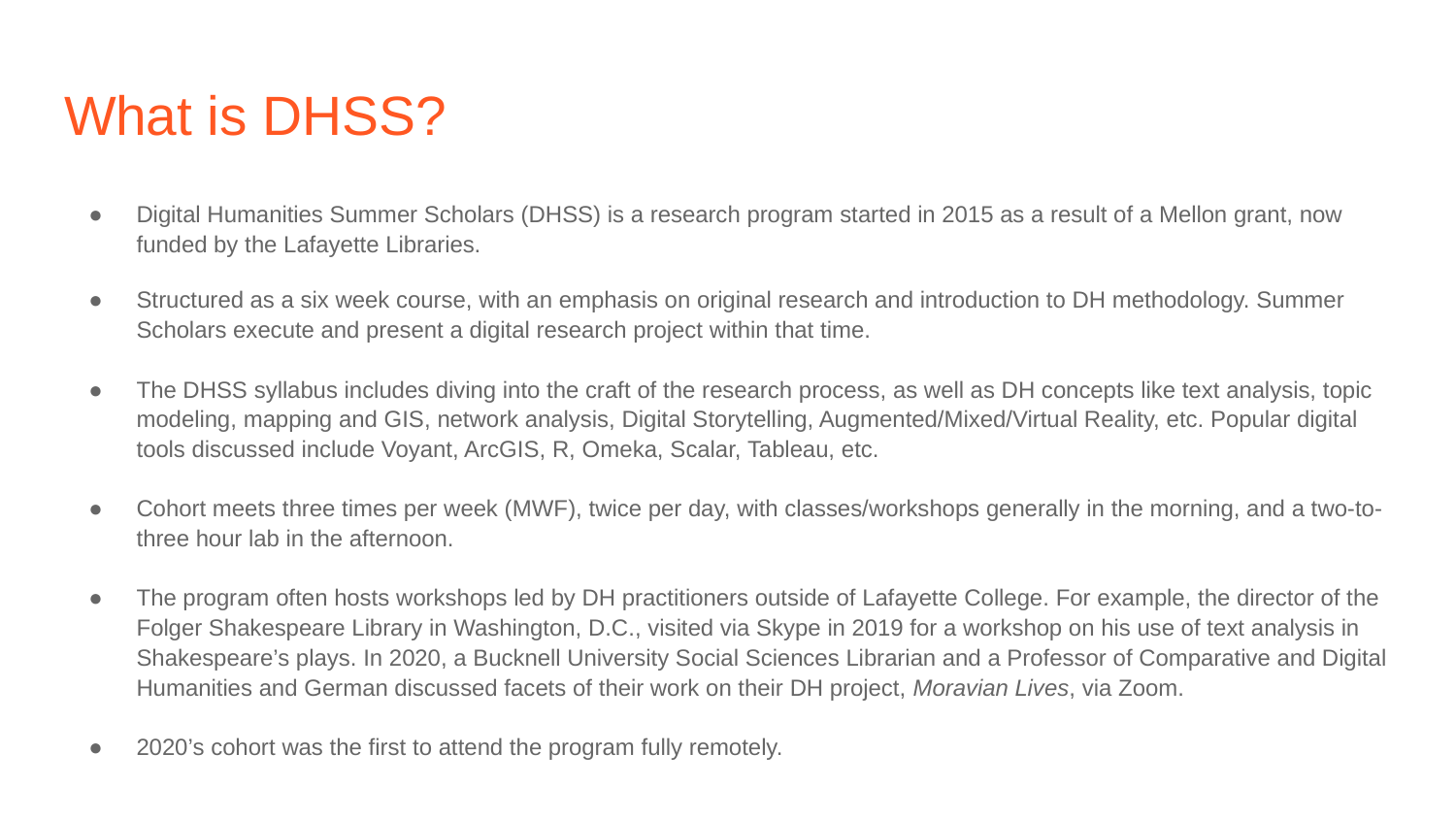

# What is DHSS?
Digital Humanities Summer Scholars (DHSS) is a research program started in 2015 as a result of a Mellon grant, now funded by the Lafayette Libraries.
Structured as a six week course, with an emphasis on original research and introduction to DH methodology. Summer Scholars execute and present a digital research project within that time.

The DHSS syllabus includes diving into the craft of the research process, as well as DH concepts like text analysis, topic modeling, mapping and GIS, network analysis, Digital Storytelling, Augmented/Mixed/Virtual Reality, etc. Popular digital tools discussed include Voyant, ArcGIS, R, Omeka, Scalar, Tableau, etc.

Cohort meets three times per week (MWF), twice per day, with classes/workshops generally in the morning, and a two-to-three hour lab in the afternoon.

The program often hosts workshops led by DH practitioners outside of Lafayette College. For example, the director of the Folger Shakespeare Library in Washington, D.C., visited via Skype in 2019 for a workshop on his use of text analysis in Shakespeare’s plays. In 2020, a Bucknell University Social Sciences Librarian and a Professor of Comparative and Digital Humanities and German discussed facets of their work on their DH project, Moravian Lives, via Zoom.

2020’s cohort was the first to attend the program fully remotely.